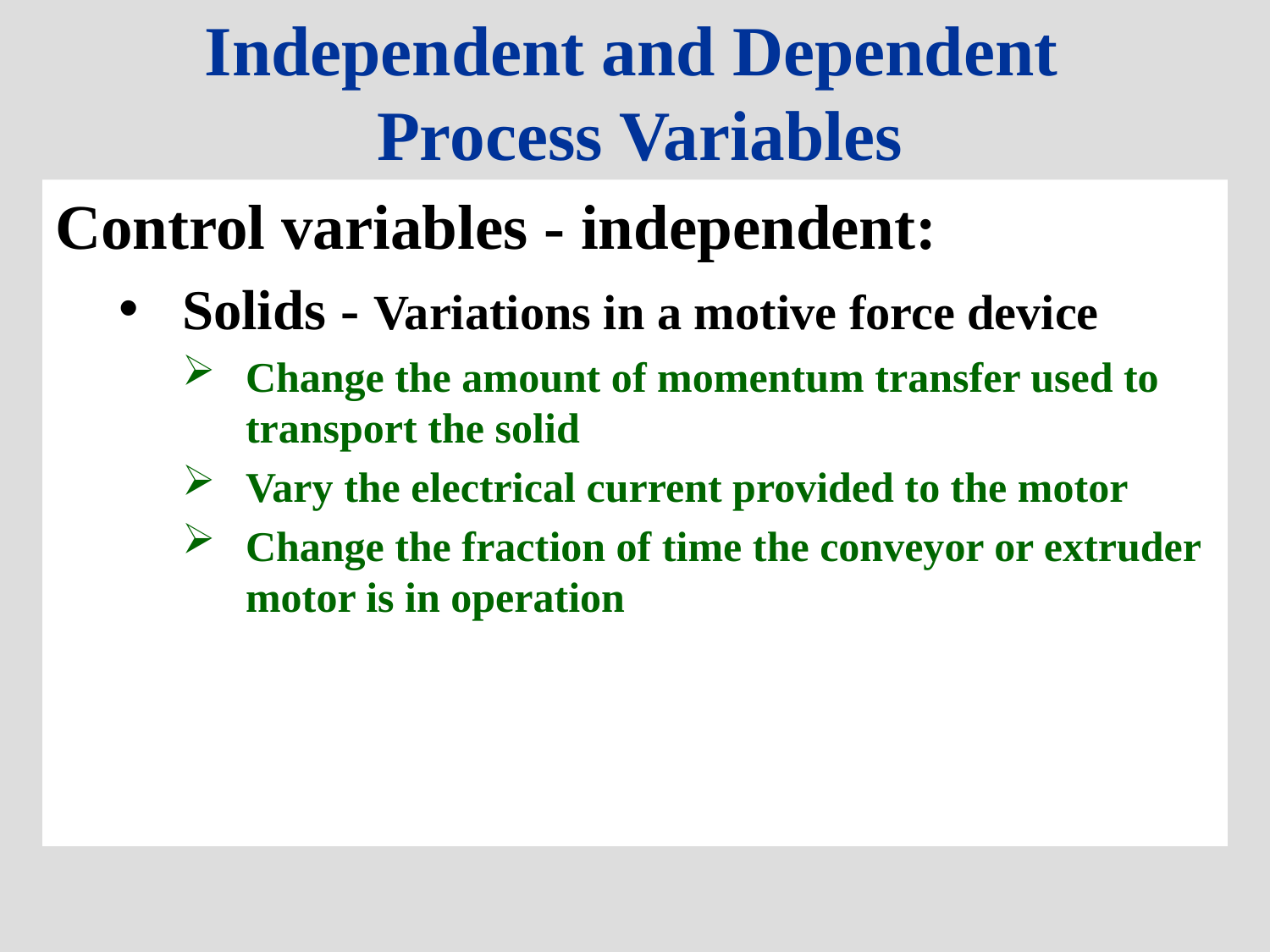

# Independent and Dependent Process Variables
Control variables - independent:
Solids - Variations in a motive force device
Change the amount of momentum transfer used to transport the solid
Vary the electrical current provided to the motor
Change the fraction of time the conveyor or extruder motor is in operation